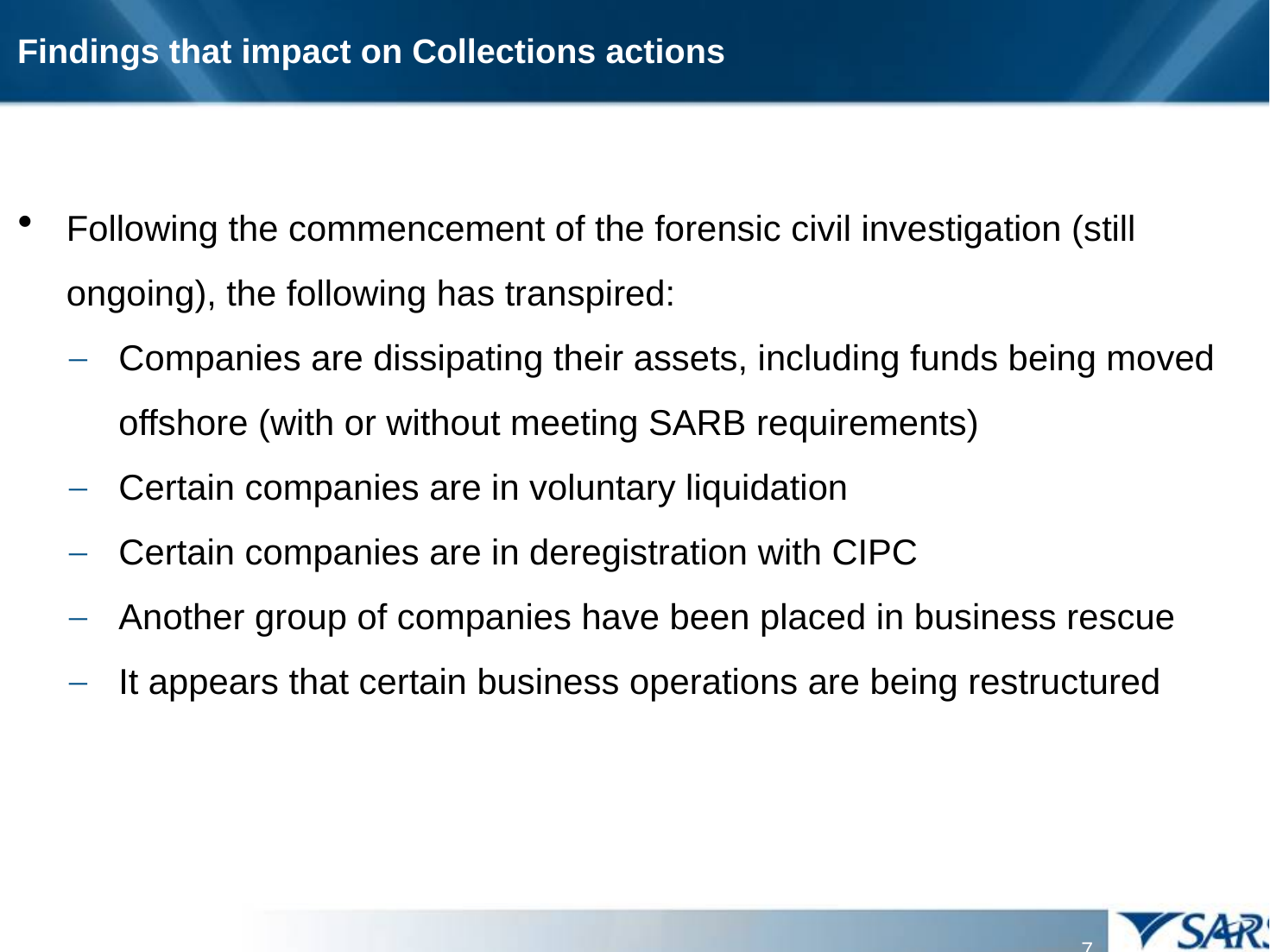

# Findings that impact on Collections actions
Following the commencement of the forensic civil investigation (still ongoing), the following has transpired:
Companies are dissipating their assets, including funds being moved offshore (with or without meeting SARB requirements)
Certain companies are in voluntary liquidation
Certain companies are in deregistration with CIPC
Another group of companies have been placed in business rescue
It appears that certain business operations are being restructured
7